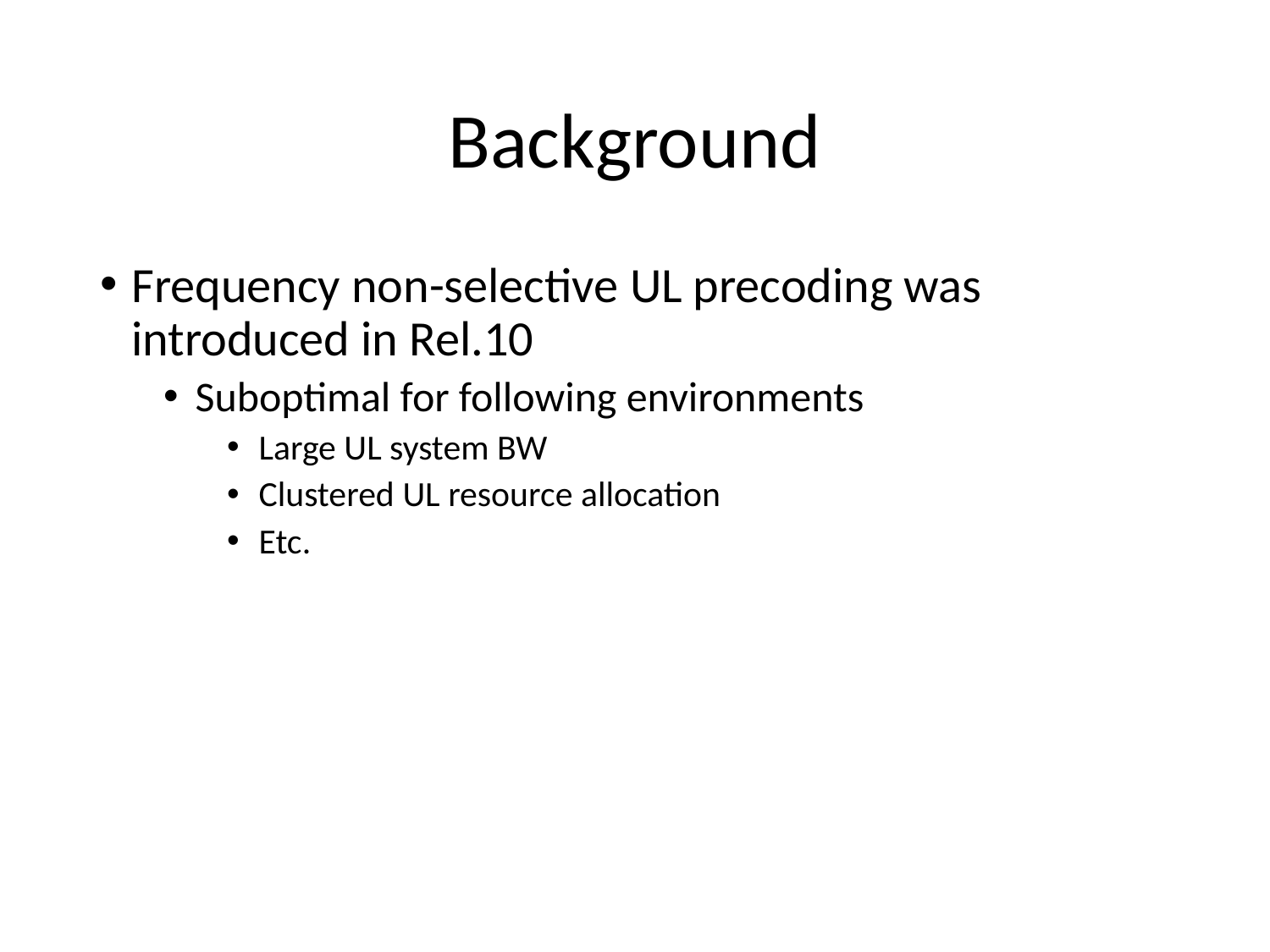

# Background
Frequency non-selective UL precoding was introduced in Rel.10
Suboptimal for following environments
Large UL system BW
Clustered UL resource allocation
Etc.